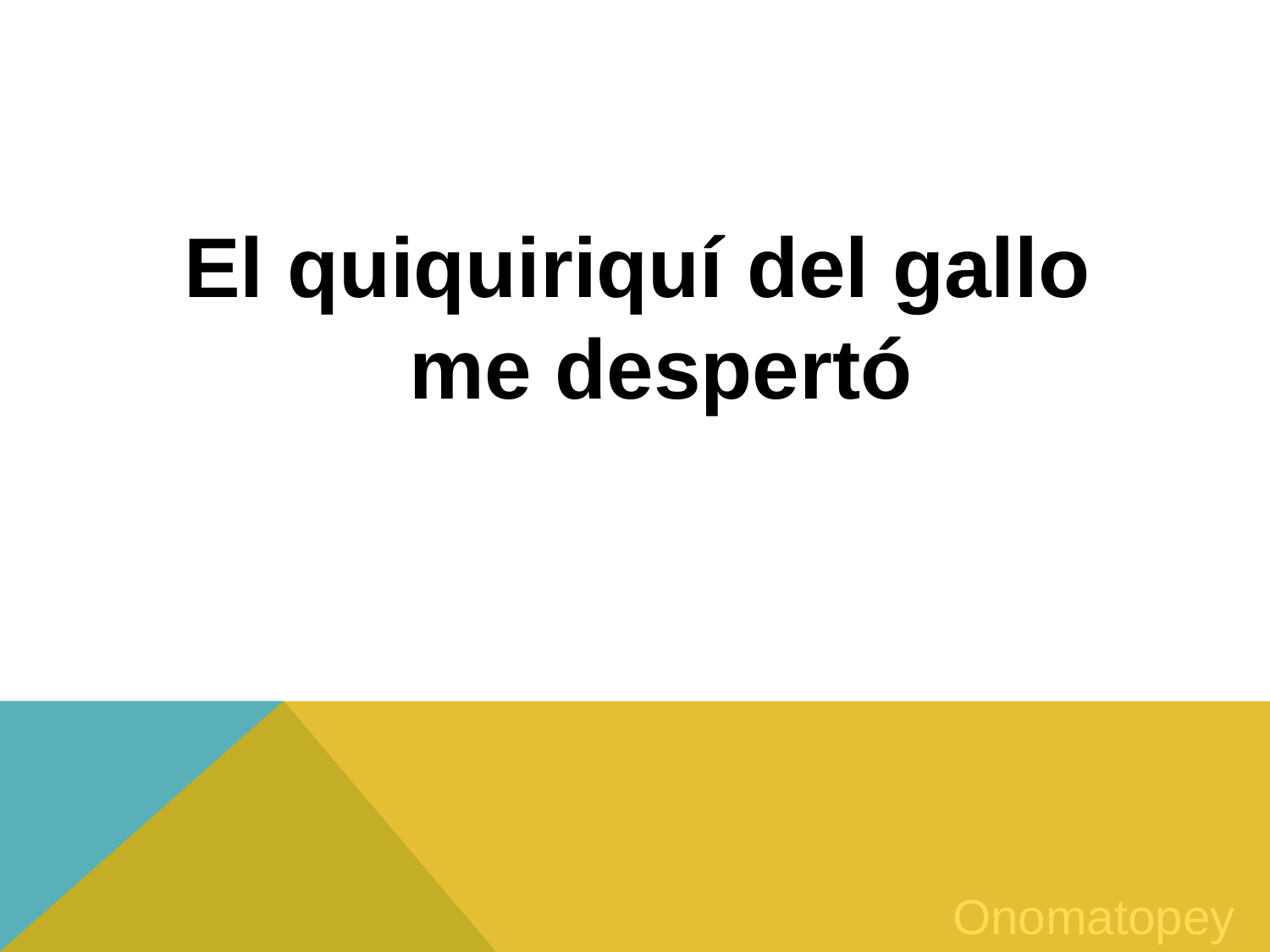

El quiquiriquí del gallo me despertó
Onomatopeya